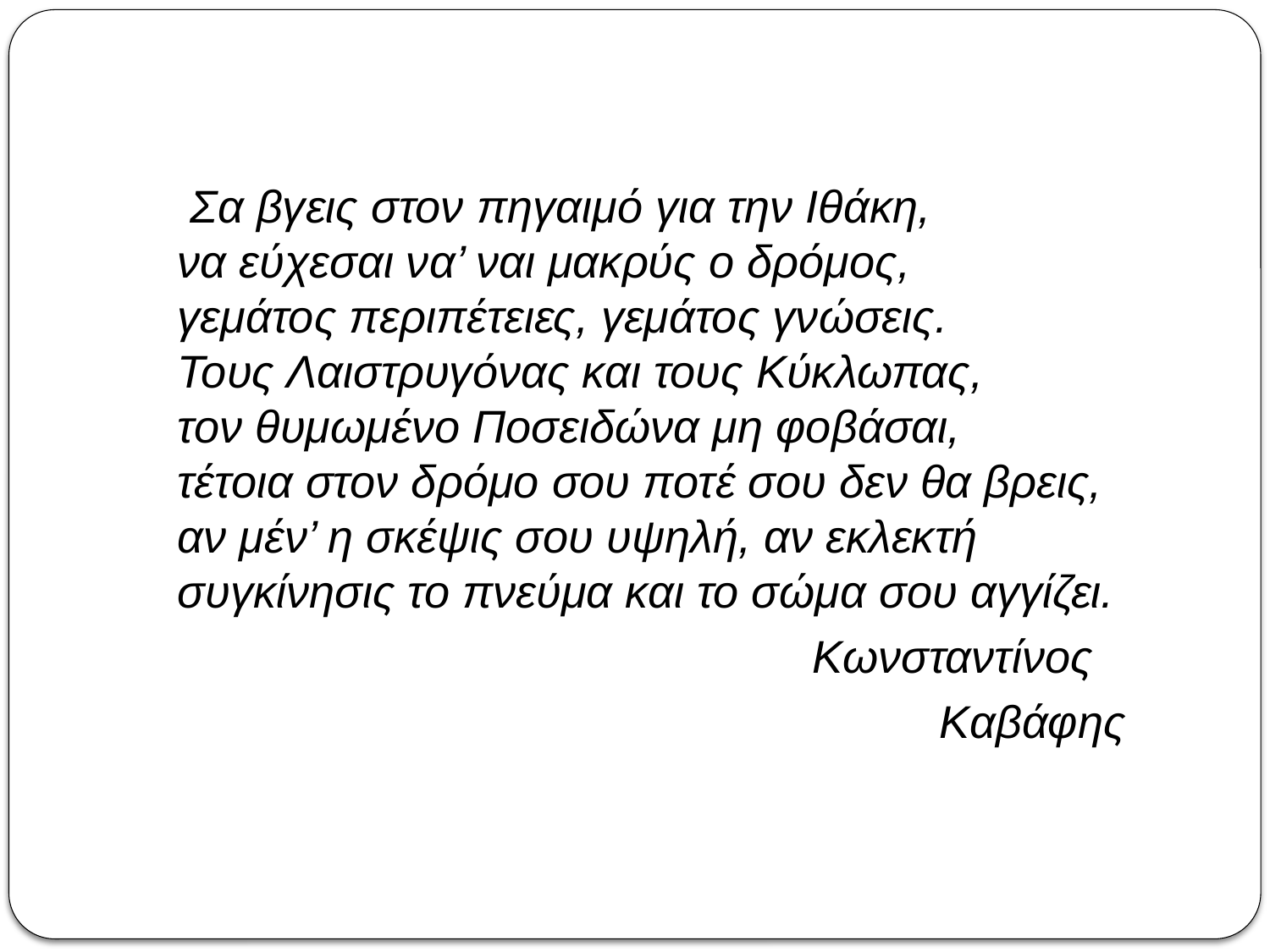

Σα βγεις στον πηγαιμό για την Ιθάκη,
να εύχεσαι να’ ναι μακρύς ο δρόμος,
γεμάτος περιπέτειες, γεμάτος γνώσεις.
Τους Λαιστρυγόνας και τους Κύκλωπας,
τον θυμωμένο Ποσειδώνα μη φοβάσαι,
τέτοια στον δρόμο σου ποτέ σου δεν θα βρεις,
αν μέν’ η σκέψις σου υψηλή, αν εκλεκτή
συγκίνησις το πνεύμα και το σώμα σου αγγίζει.
						Κωνσταντίνος
							Καβάφης